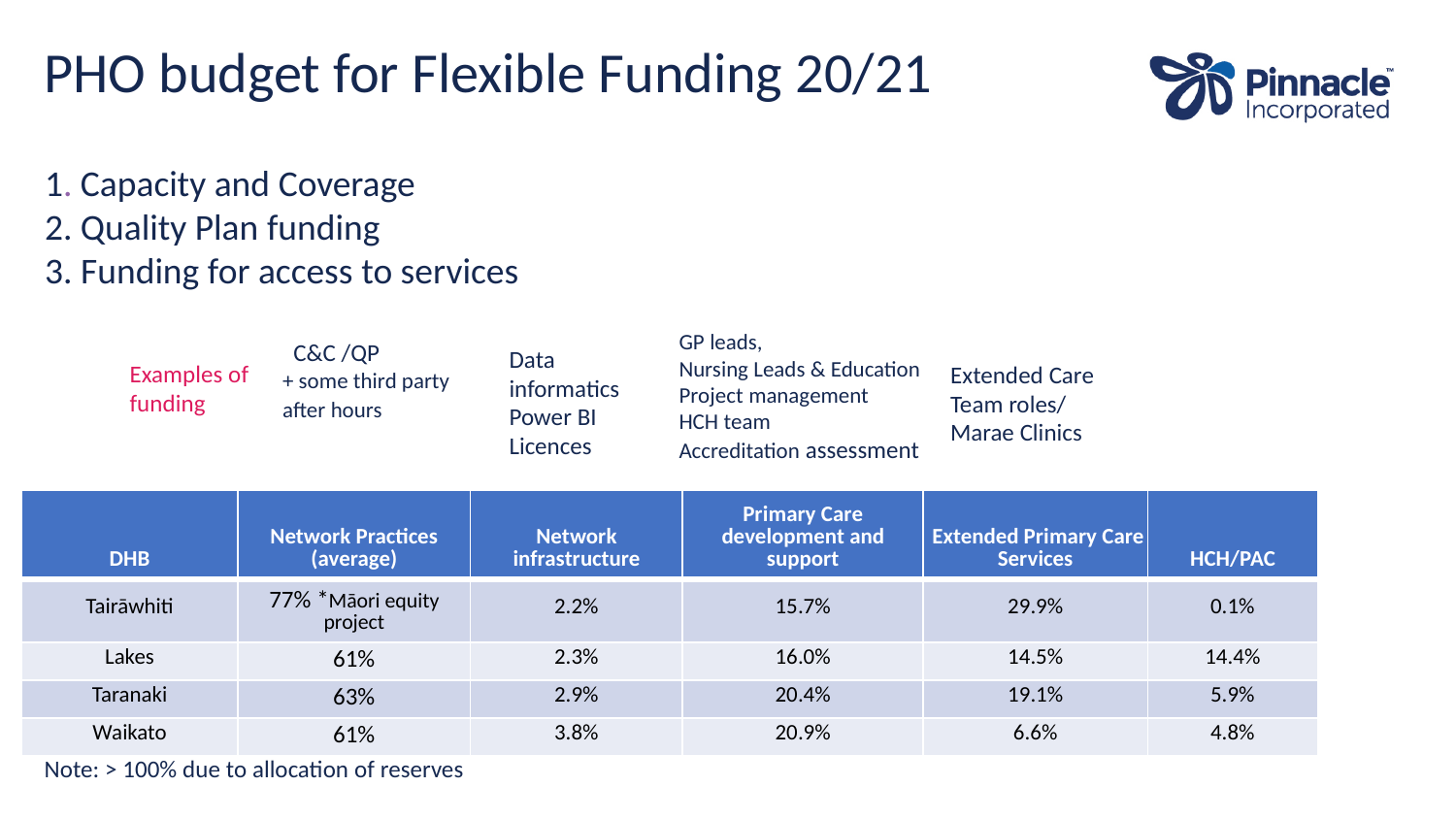

PHO budget for Flexible Funding 20/21

1. Capacity and Coverage
2. Quality Plan funding
3. Funding for access to services

GP leads,
Nursing Leads & Education
Project management
HCH team
Accreditation assessment
  C&C /QP
+ some third party after hours
Data informatics
Power BI
Licences
Examples of funding
Extended Care Team roles/
Marae Clinics
| DHB | Network Practices (average) | Network infrastructure | Primary Care development and support | Extended Primary Care Services | HCH/PAC |
| --- | --- | --- | --- | --- | --- |
| Tairāwhiti | 77%​ \*Māori equity project | 2.2% | 15.7% | 29.9% | 0.1% |
| Lakes | 61%​ | 2.3% | 16.0% | 14.5% | 14.4% |
| Taranaki | 63%​ | 2.9% | 20.4% | 19.1% | 5.9% |
| Waikato | 61%​ | 3.8% | 20.9% | 6.6% | 4.8% |
Note: > 100% due to allocation of reserves